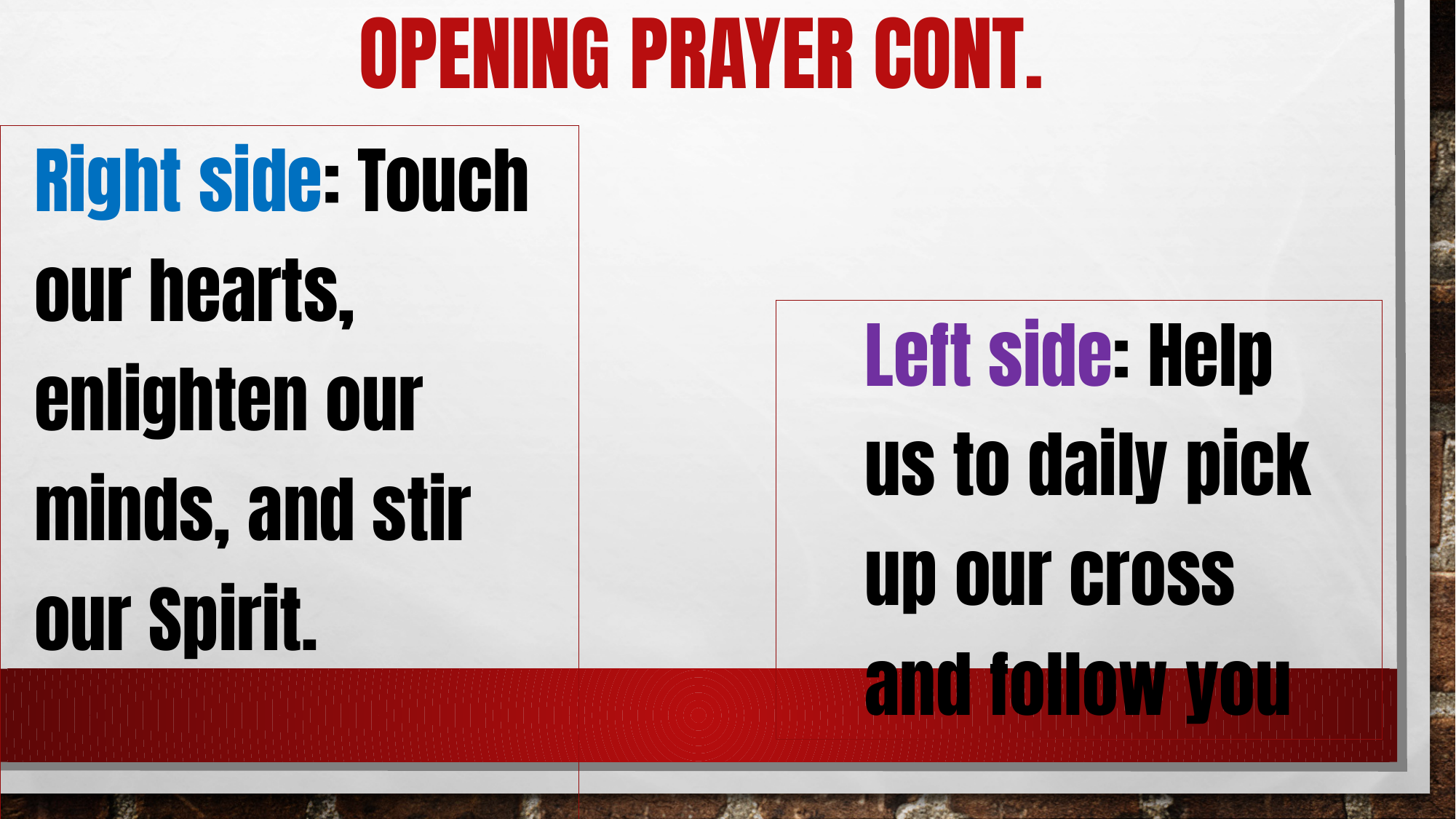

# Opening prayer cont.
| Right side: Touch our hearts, enlighten our minds, and stir our Spirit. |
| --- |
| Left side: Help us to daily pick up our cross and follow you |
| --- |